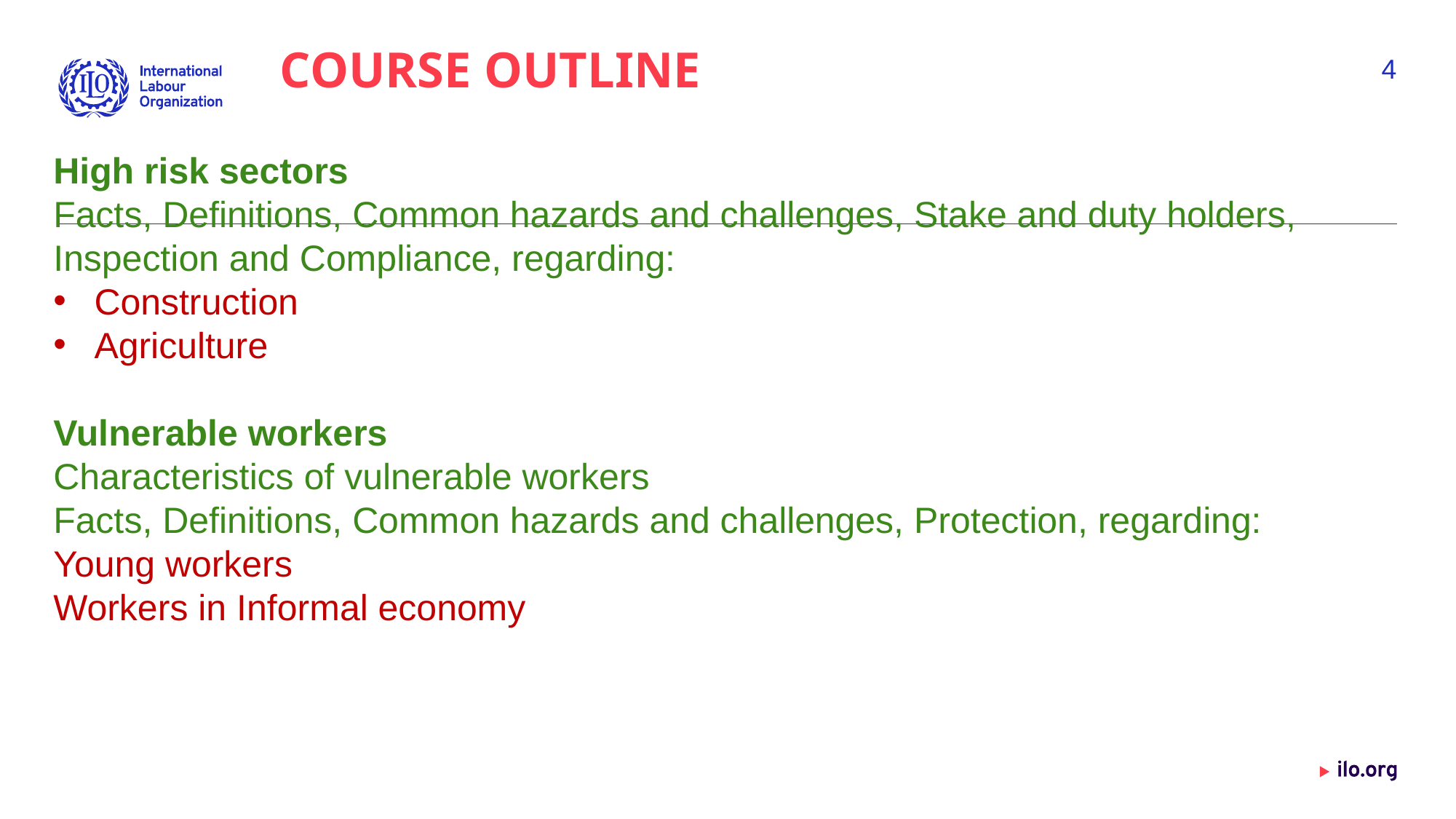

COURSE OUTLINE
4
High risk sectors
Facts, Definitions, Common hazards and challenges, Stake and duty holders, Inspection and Compliance, regarding:
Construction
Agriculture

Vulnerable workers
Characteristics of vulnerable workers
Facts, Definitions, Common hazards and challenges, Protection, regarding:
Young workers
Workers in Informal economy
Date: Monday / 01 / October / 2019